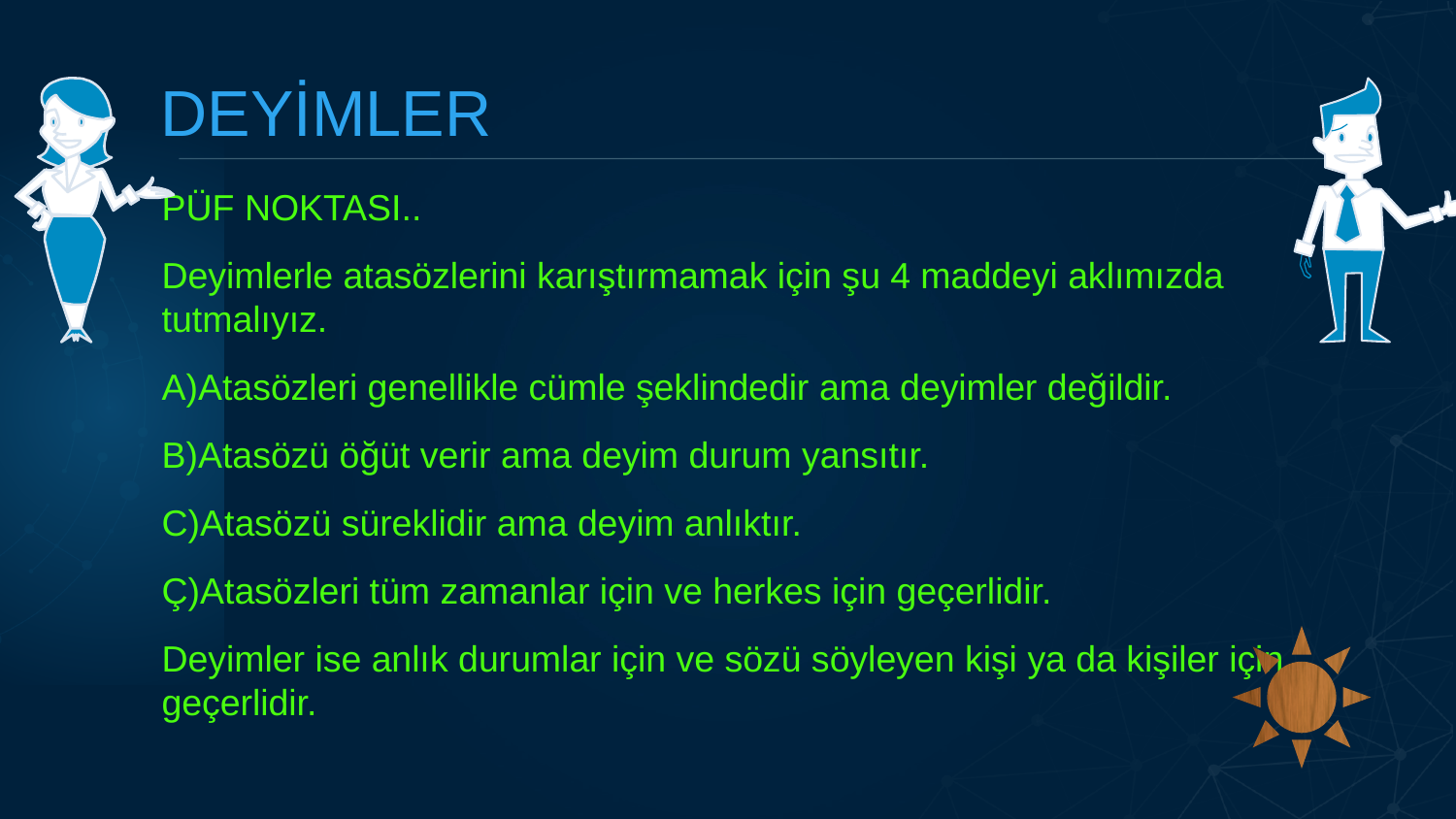

# DEYİMLER

PÜF NOKTASI..
Deyimlerle atasözlerini karıştırmamak için şu 4 maddeyi aklımızda tutmalıyız.
A)Atasözleri genellikle cümle şeklindedir ama deyimler değildir.
B)Atasözü öğüt verir ama deyim durum yansıtır.
C)Atasözü süreklidir ama deyim anlıktır.
Ç)Atasözleri tüm zamanlar için ve herkes için geçerlidir.
Deyimler ise anlık durumlar için ve sözü söyleyen kişi ya da kişiler için geçerlidir.